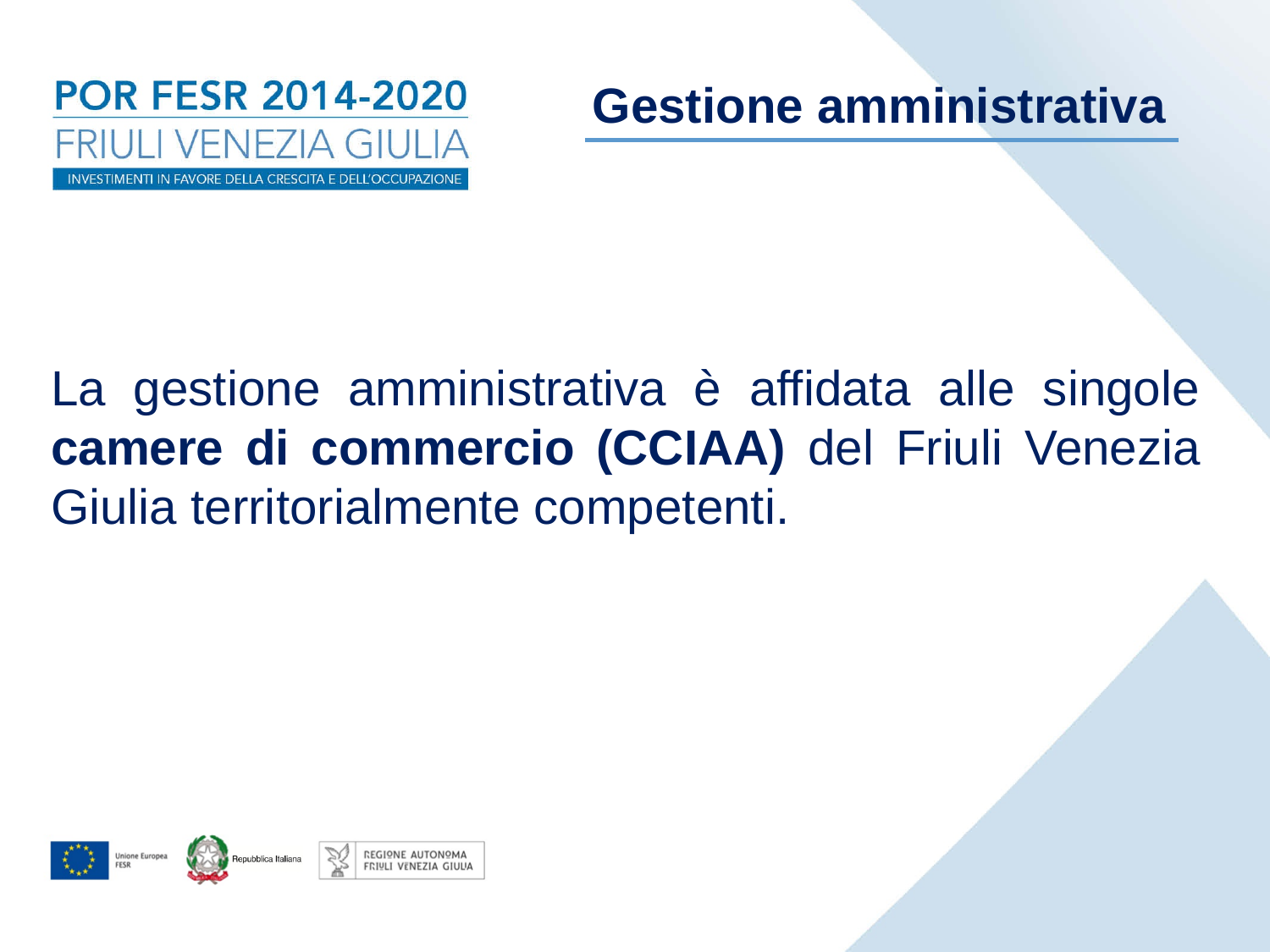

Gestione amministrativa
La gestione amministrativa è affidata alle singole camere di commercio (CCIAA) del Friuli Venezia Giulia territorialmente competenti.